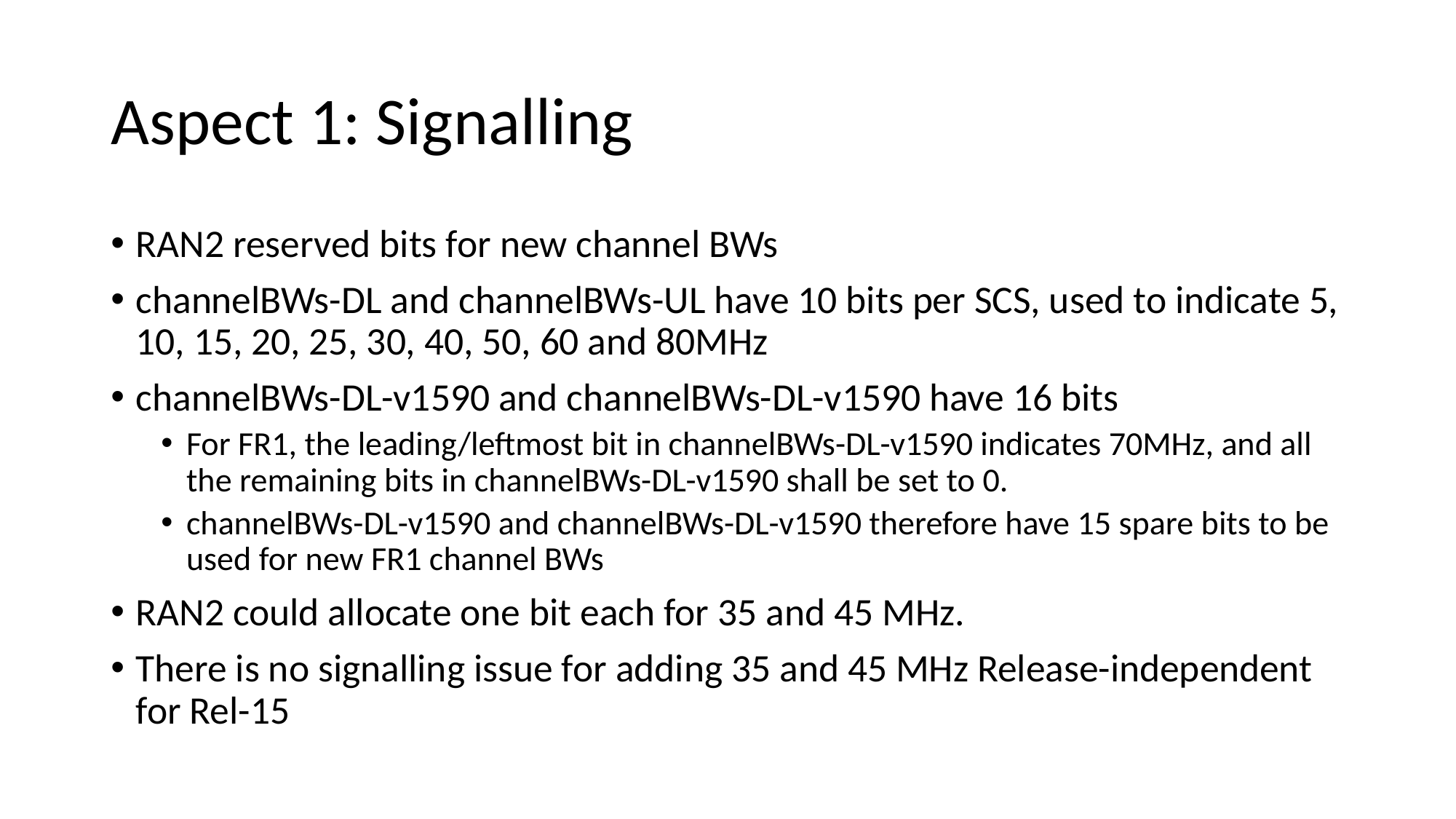

# Aspect 1: Signalling
RAN2 reserved bits for new channel BWs
channelBWs-DL and channelBWs-UL have 10 bits per SCS, used to indicate 5, 10, 15, 20, 25, 30, 40, 50, 60 and 80MHz
channelBWs-DL-v1590 and channelBWs-DL-v1590 have 16 bits
For FR1, the leading/leftmost bit in channelBWs-DL-v1590 indicates 70MHz, and all the remaining bits in channelBWs-DL-v1590 shall be set to 0.
channelBWs-DL-v1590 and channelBWs-DL-v1590 therefore have 15 spare bits to be used for new FR1 channel BWs
RAN2 could allocate one bit each for 35 and 45 MHz.
There is no signalling issue for adding 35 and 45 MHz Release-independent for Rel-15